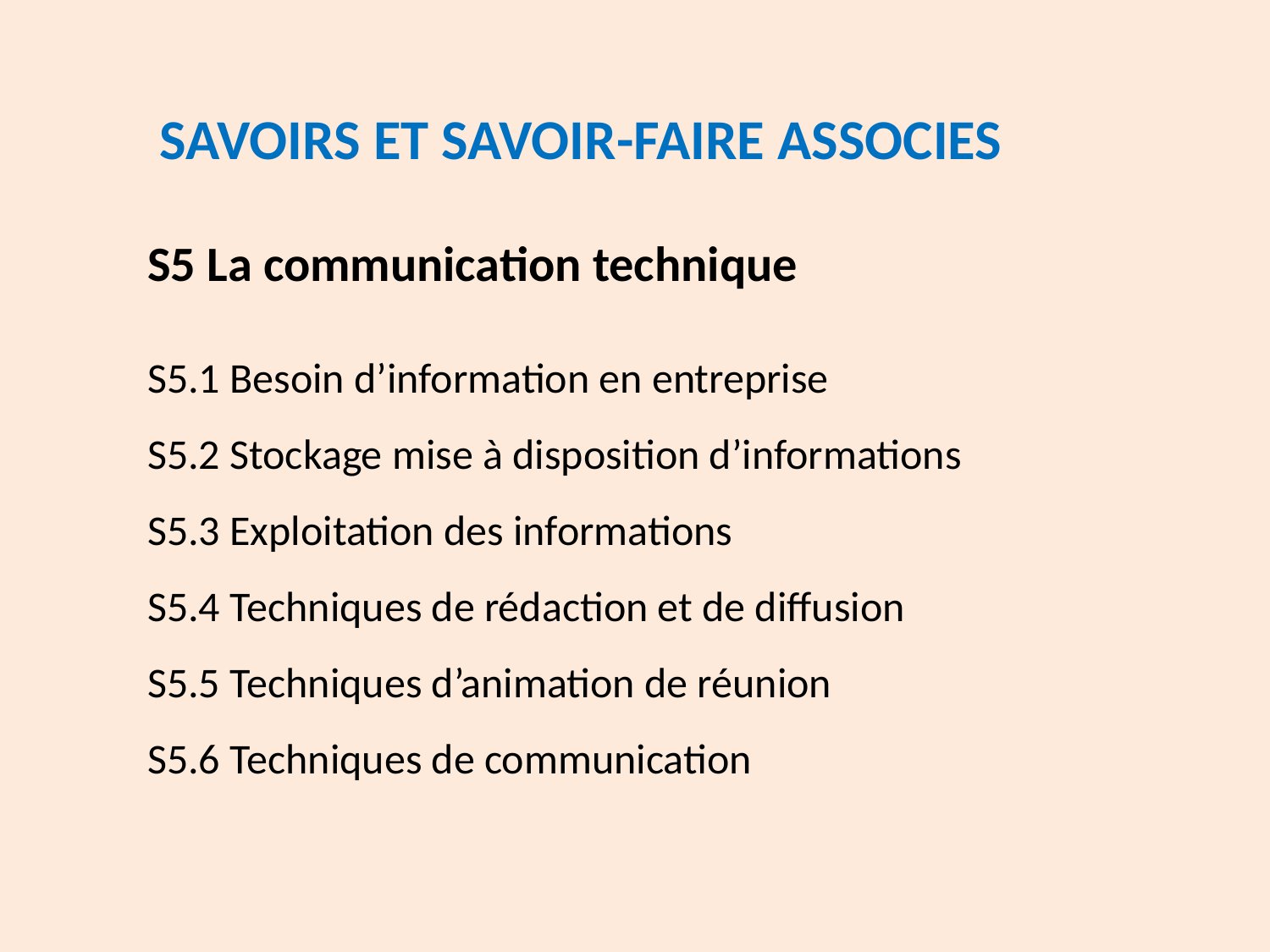

SAVOIRS ET SAVOIR-FAIRE ASSOCIES
S5 La communication technique

S5.1 Besoin d’information en entreprise

S5.2 Stockage mise à disposition d’informations

S5.3 Exploitation des informations

S5.4 Techniques de rédaction et de diffusion

S5.5 Techniques d’animation de réunion

S5.6 Techniques de communication